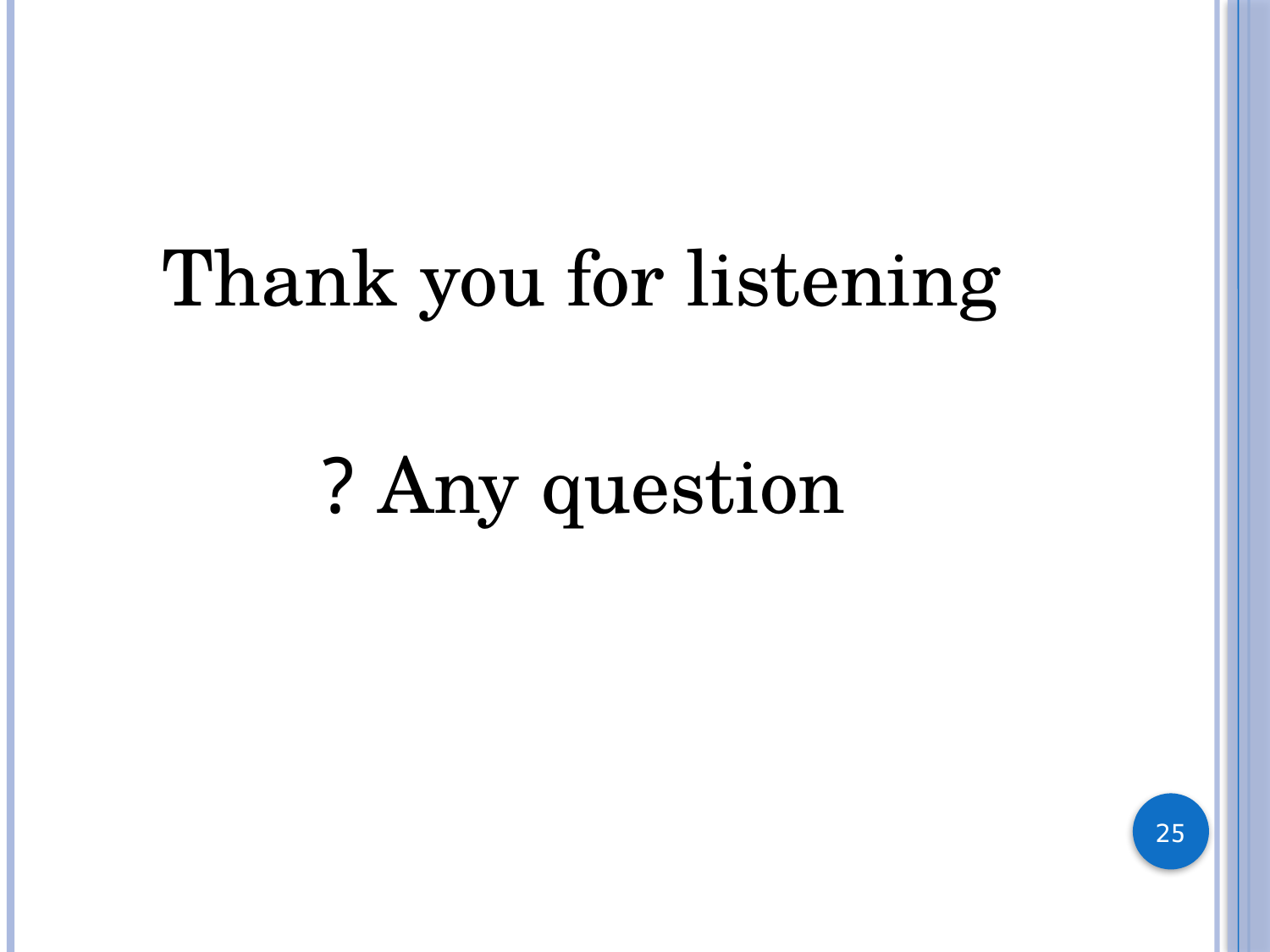

#
Thank you for listening

Any question ?
25